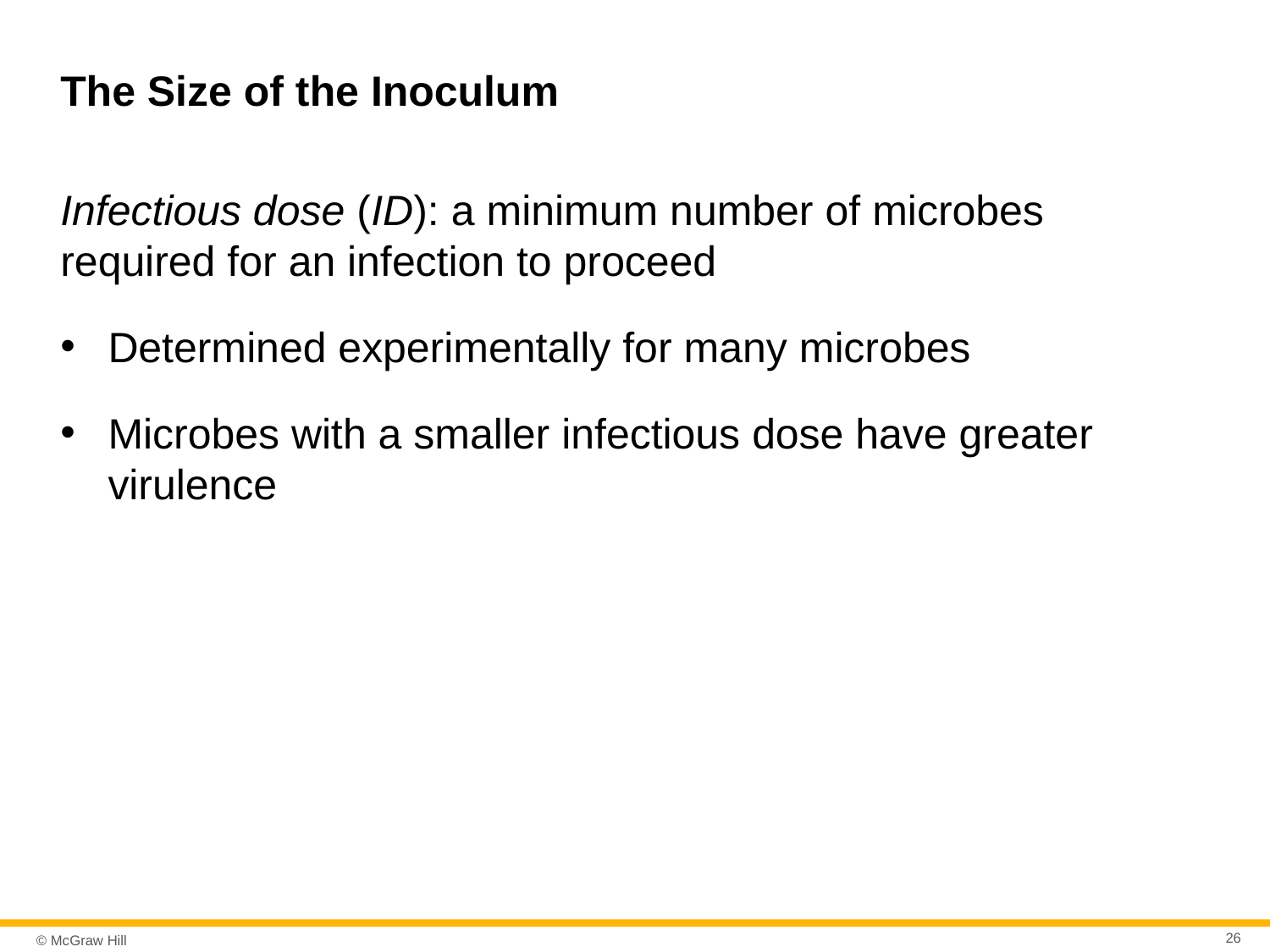

# The Size of the Inoculum
Infectious dose (ID): a minimum number of microbes required for an infection to proceed
Determined experimentally for many microbes
Microbes with a smaller infectious dose have greater virulence